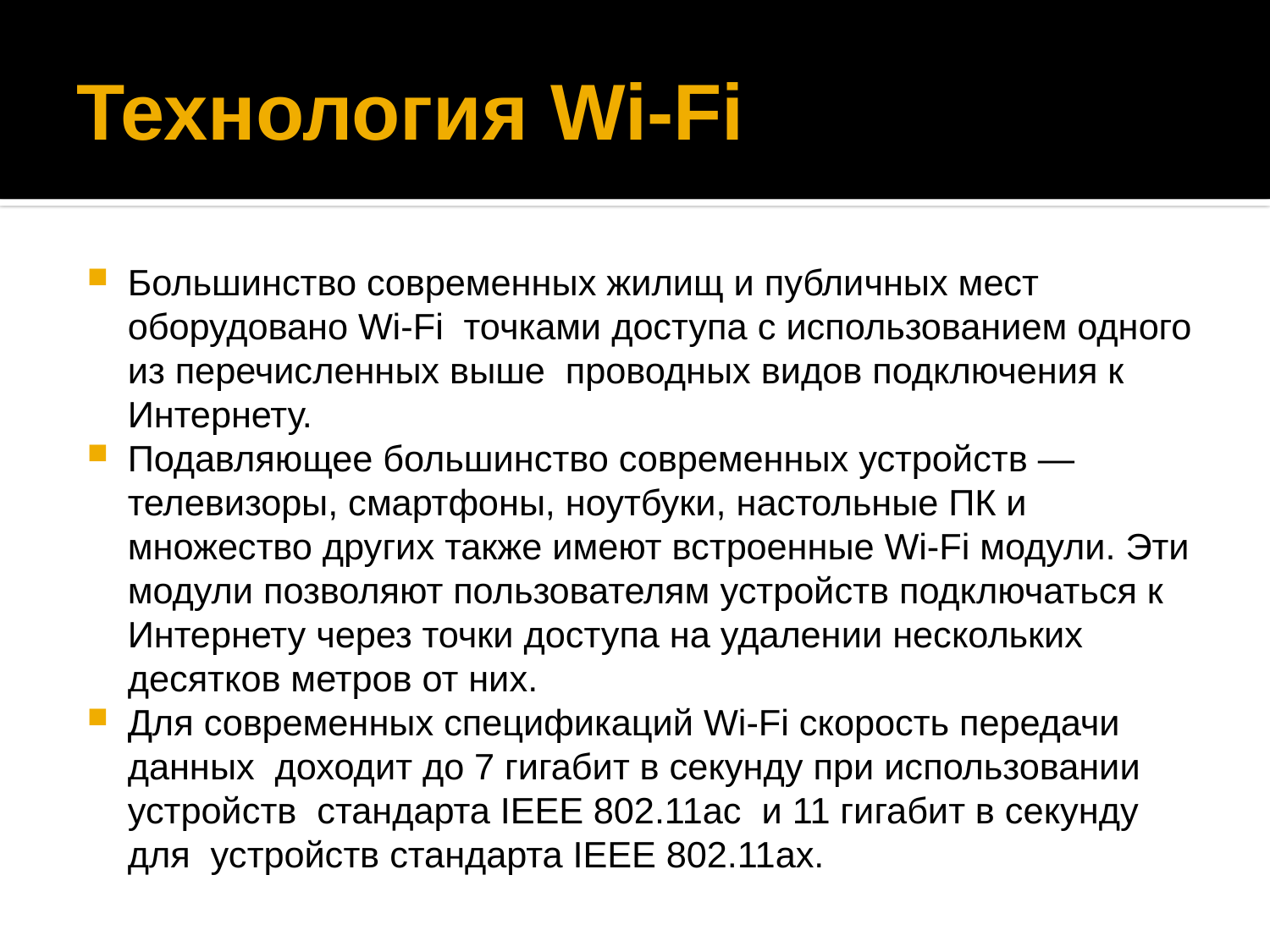

# Технология Wi-Fi
Большинство современных жилищ и публичных мест оборудовано Wi-Fi  точками доступа с использованием одного из перечисленных выше  проводных видов подключения к Интернету.
Подавляющее большинство современных устройств — телевизоры, смартфоны, ноутбуки, настольные ПК и множество других также имеют встроенные Wi-Fi модули. Эти модули позволяют пользователям устройств подключаться к Интернету через точки доступа на удалении нескольких десятков метров от них.
Для современных спецификаций Wi-Fi скорость передачи данных  доходит до 7 гигабит в секунду при использовании устройств  стандарта IEEE 802.11ac  и 11 гигабит в секунду для  устройств стандарта IEEE 802.11aх.